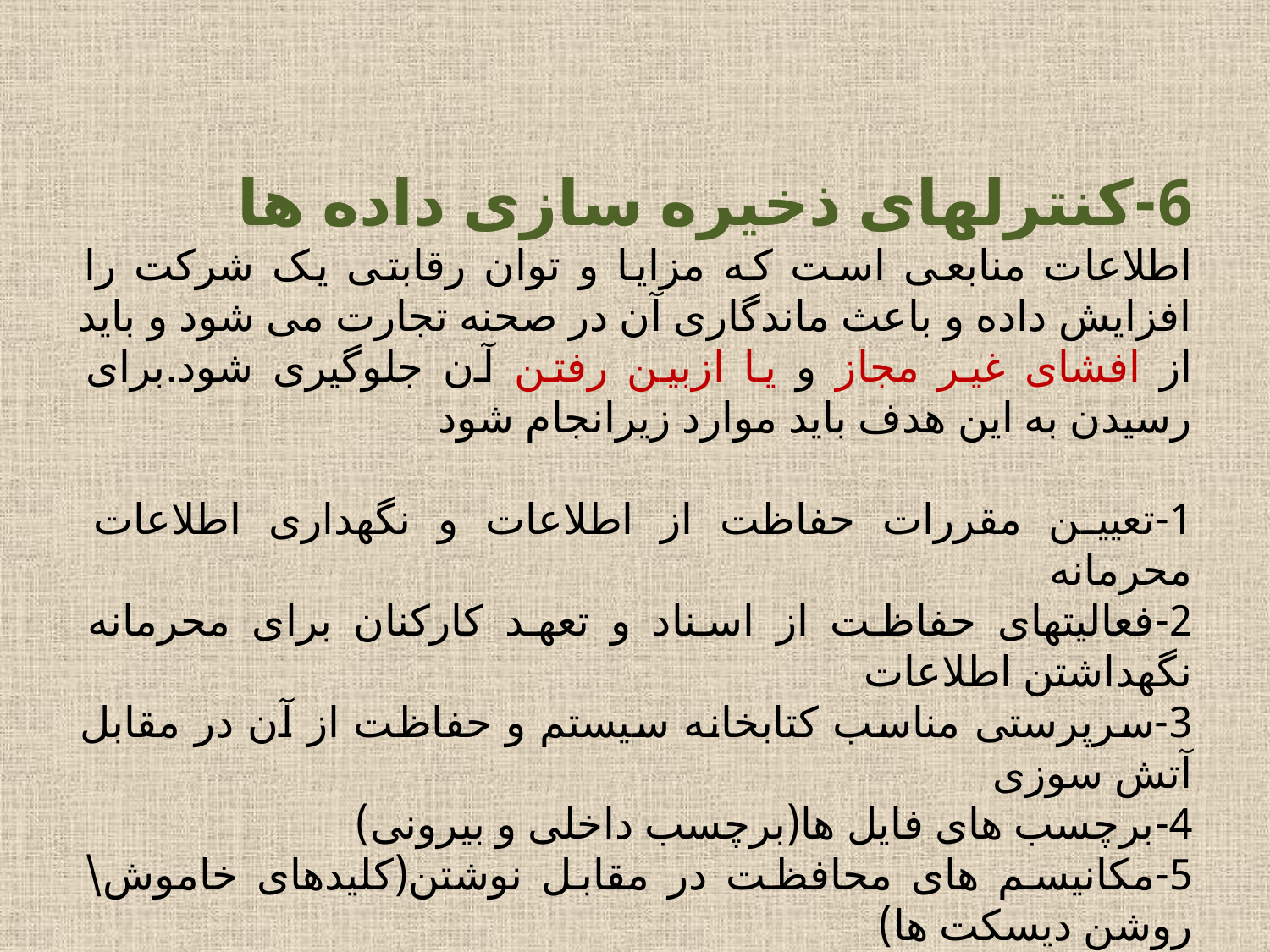

6-کنترلهای ذخیره سازی داده ها
اطلاعات منابعی است که مزایا و توان رقابتی یک شرکت را افزایش داده و باعث ماندگاری آن در صحنه تجارت می شود و باید از افشای غیر مجاز و یا ازبین رفتن آن جلوگیری شود.برای رسیدن به این هدف باید موارد زیرانجام شود

1-تعیین مقررات حفاظت از اطلاعات و نگهداری اطلاعات محرمانه
2-فعالیتهای حفاظت از اسناد و تعهد کارکنان برای محرمانه نگهداشتن اطلاعات
3-سرپرستی مناسب کتابخانه سیستم و حفاظت از آن در مقابل آتش سوزی
4-برچسب های فایل ها(برچسب داخلی و بیرونی)
5-مکانیسم های محافظت در مقابل نوشتن(کلیدهای خاموش\ روشن دیسکت ها)